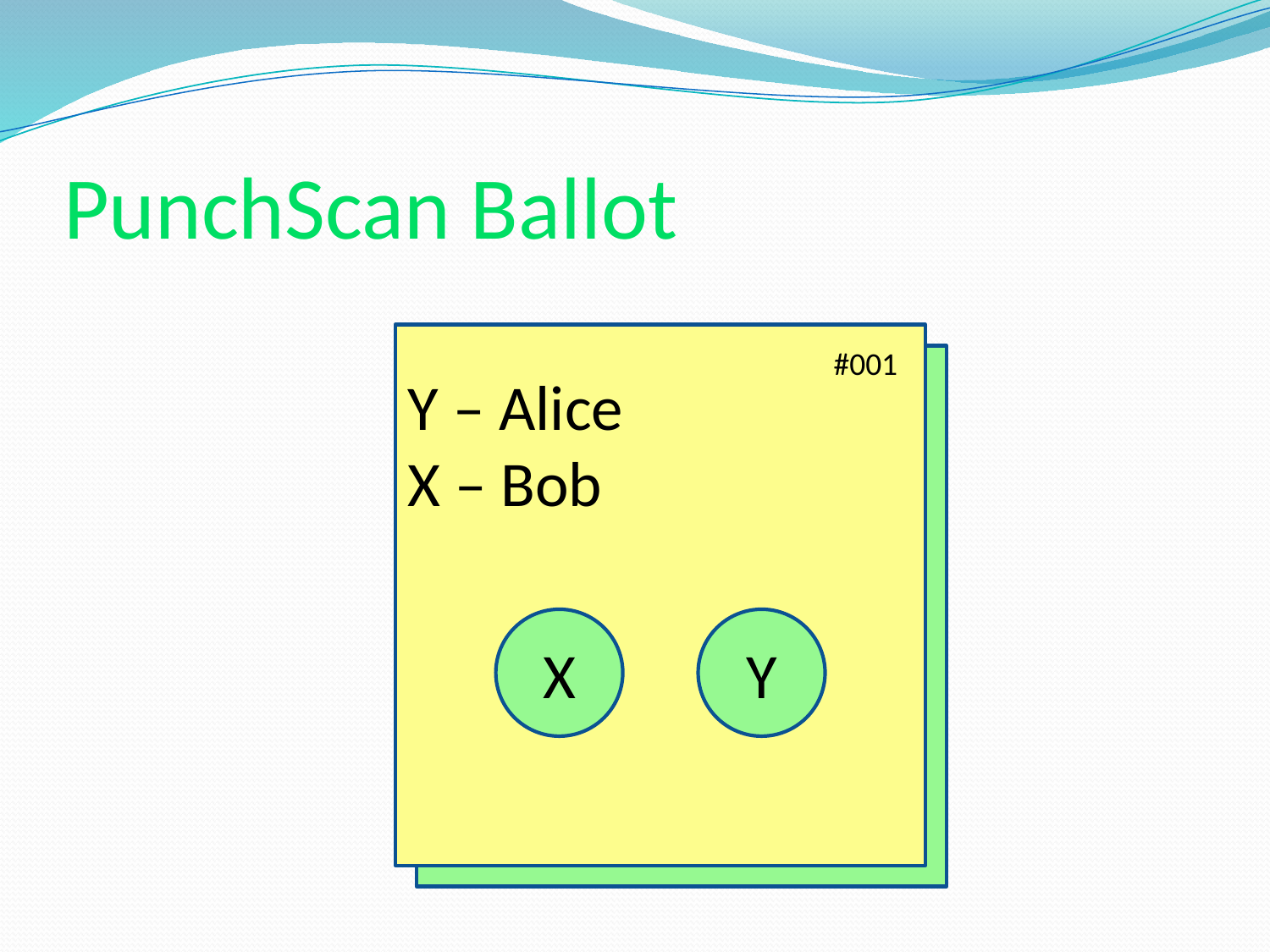

# PunchScan Ballot
Y – Alice
X – Bob

#001

X
Y